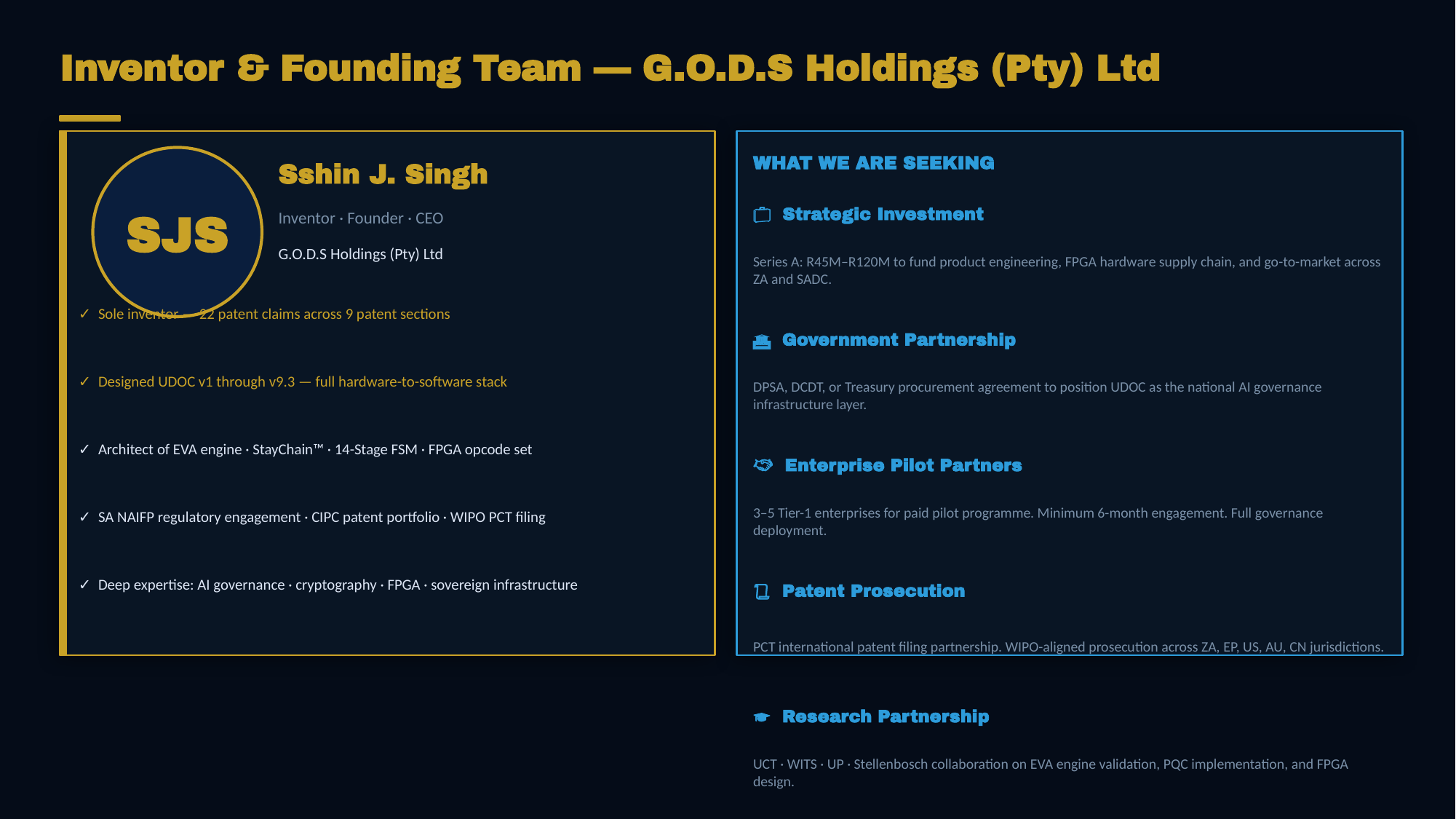

Inventor & Founding Team — G.O.D.S Holdings (Pty) Ltd

WHAT WE ARE SEEKING

SJS
Sshin J. Singh
💼  Strategic Investment
Inventor · Founder · CEO
Series A: R45M–R120M to fund product engineering, FPGA hardware supply chain, and go-to-market across ZA and SADC.
G.O.D.S Holdings (Pty) Ltd
✓  Sole inventor — 22 patent claims across 9 patent sections
🏛  Government Partnership
✓  Designed UDOC v1 through v9.3 — full hardware-to-software stack
DPSA, DCDT, or Treasury procurement agreement to position UDOC as the national AI governance infrastructure layer.
✓  Architect of EVA engine · StayChain™ · 14-Stage FSM · FPGA opcode set
🤝  Enterprise Pilot Partners
3–5 Tier-1 enterprises for paid pilot programme. Minimum 6-month engagement. Full governance deployment.
✓  SA NAIFP regulatory engagement · CIPC patent portfolio · WIPO PCT filing
✓  Deep expertise: AI governance · cryptography · FPGA · sovereign infrastructure
📜  Patent Prosecution
PCT international patent filing partnership. WIPO-aligned prosecution across ZA, EP, US, AU, CN jurisdictions.
🎓  Research Partnership
UCT · WITS · UP · Stellenbosch collaboration on EVA engine validation, PQC implementation, and FPGA design.